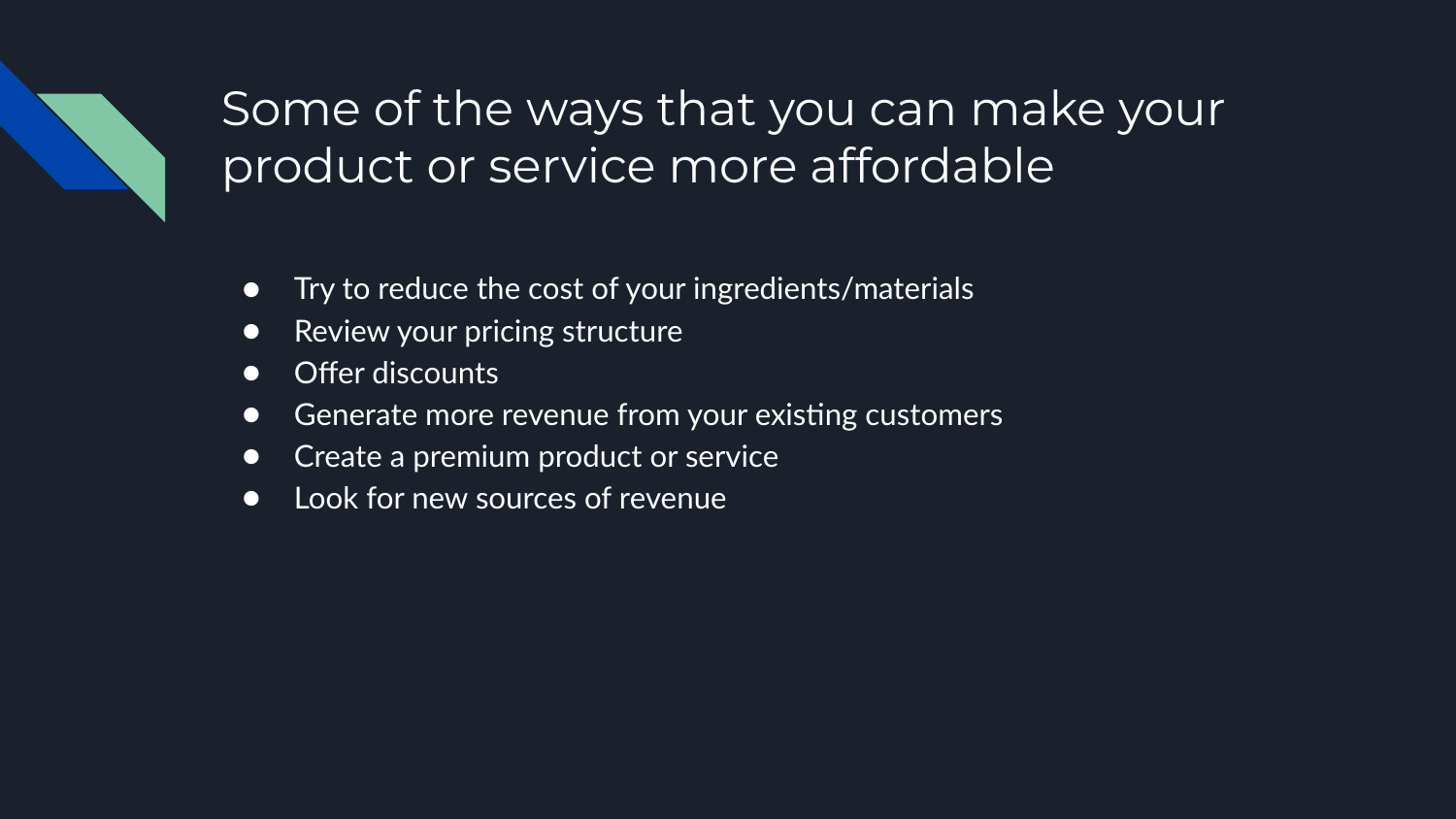

# Some of the ways that you can make your product or service more affordable
Try to reduce the cost of your ingredients/materials
Review your pricing structure
Offer discounts
Generate more revenue from your existing customers
Create a premium product or service
Look for new sources of revenue